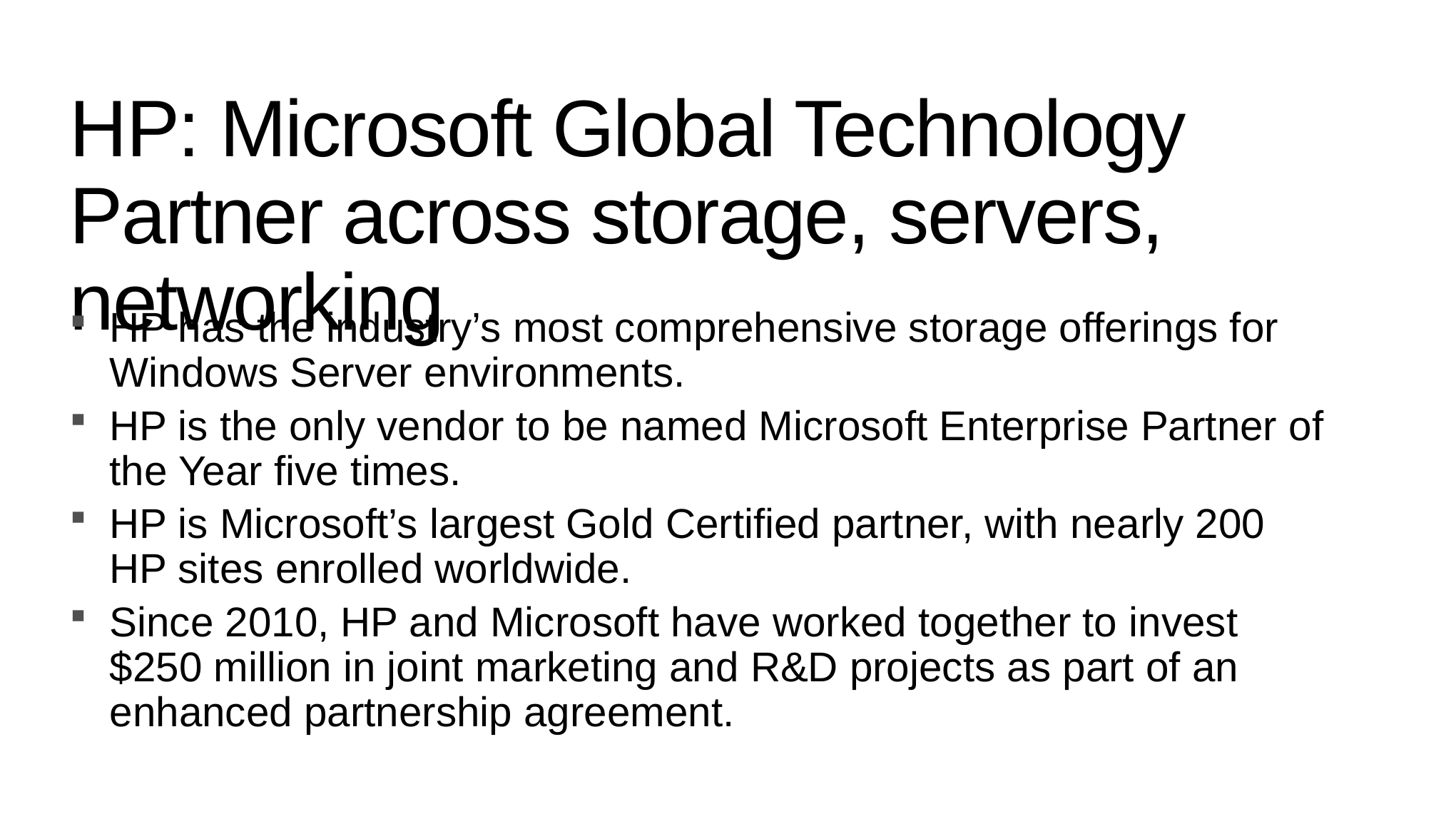

# HP: Microsoft Global Technology Partner across storage, servers, networking, and technology services
HP has the industry’s most comprehensive storage offerings for Windows Server environments.
HP is the only vendor to be named Microsoft Enterprise Partner of the Year five times.
HP is Microsoft’s largest Gold Certified partner, with nearly 200 HP sites enrolled worldwide.
Since 2010, HP and Microsoft have worked together to invest $250 million in joint marketing and R&D projects as part of an enhanced partnership agreement.